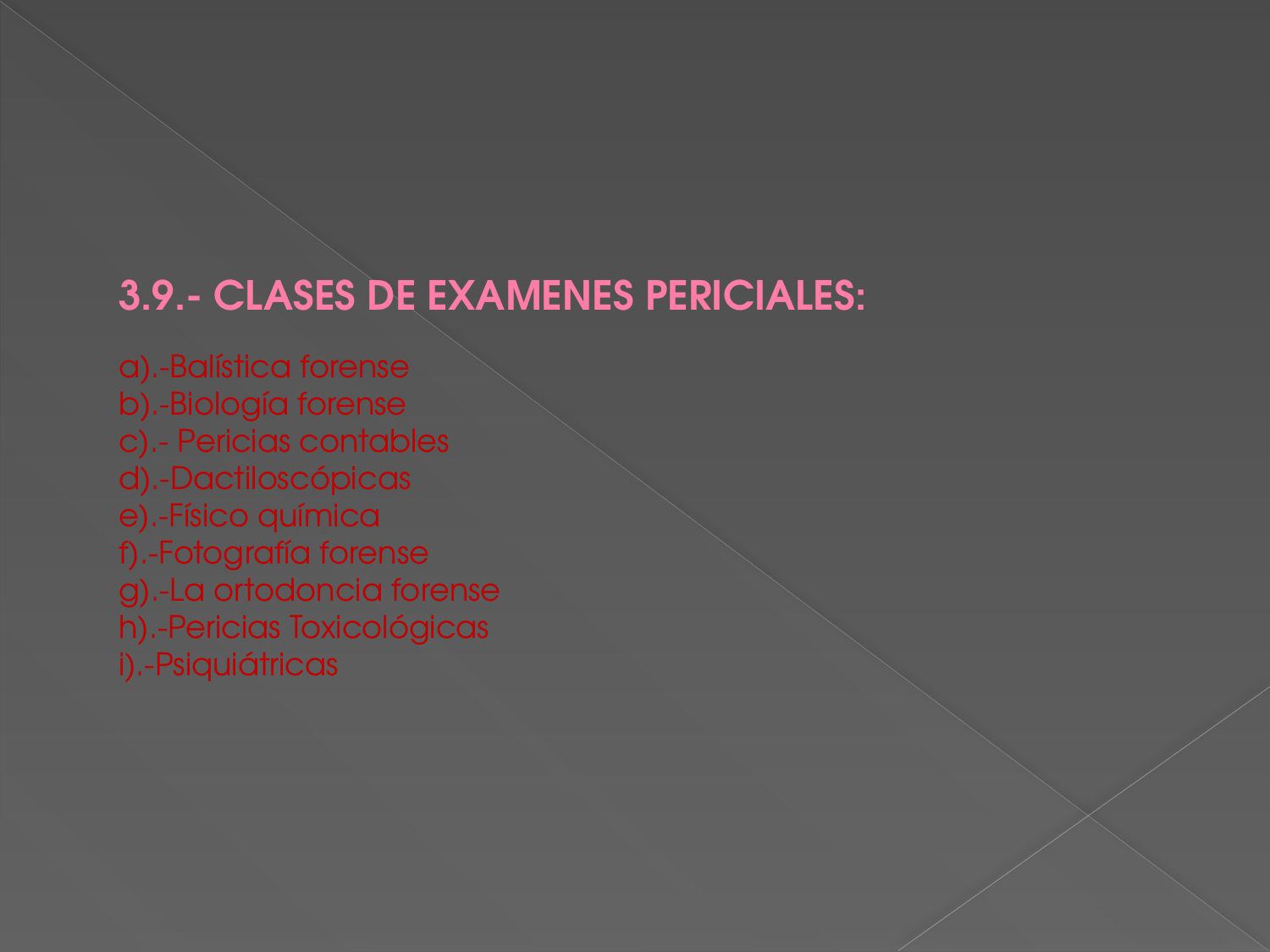

# 3.9.- CLASES DE EXAMENES PERICIALES: a).-Balística forense b).-Biología forense c).- Pericias contables d).-Dactiloscópicas e).-Físico química f).-Fotografía forense g).-La ortodoncia forense h).-Pericias Toxicológicas i).-Psiquiátricas